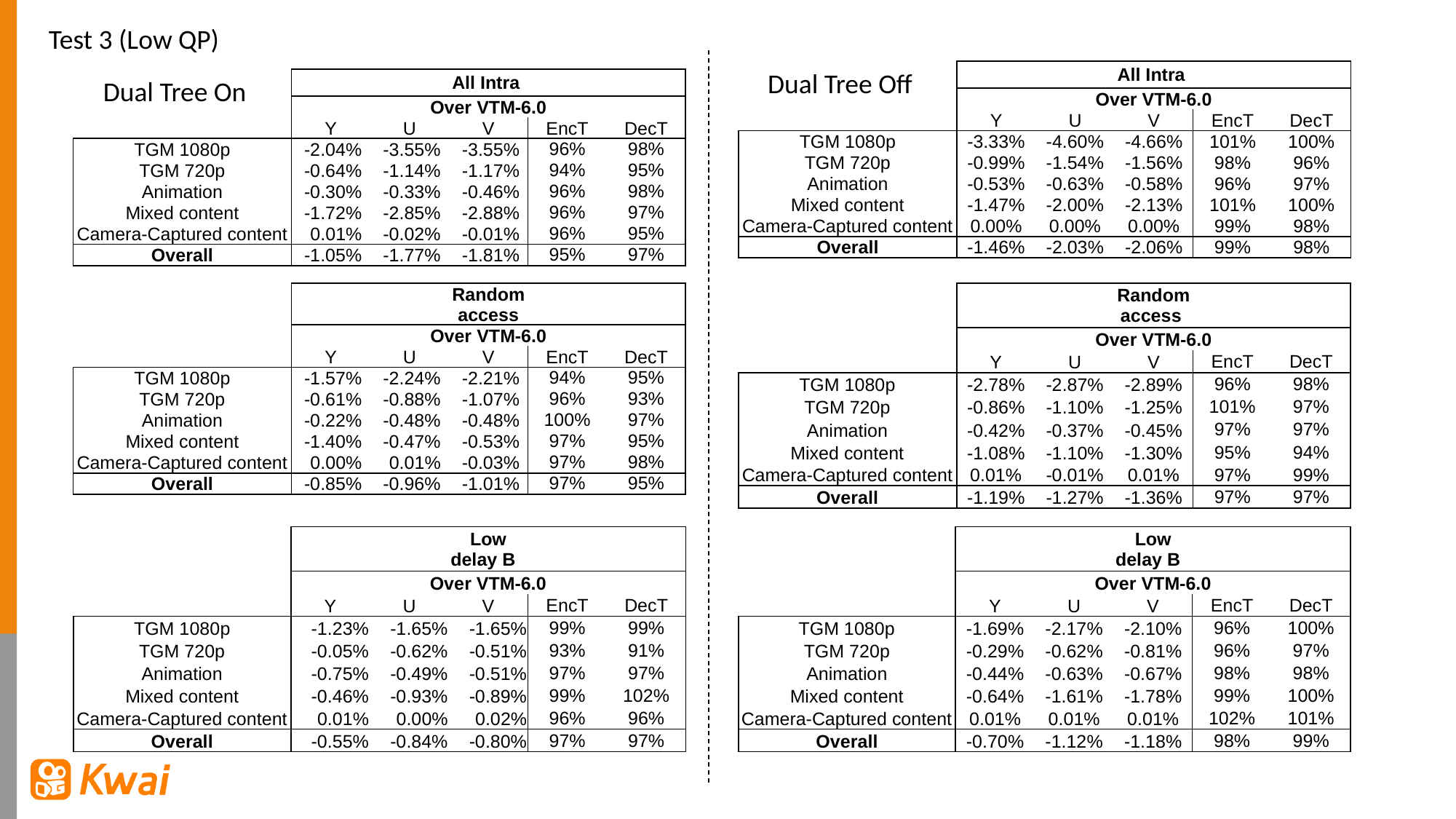

Test 3 (Low QP)

|  |  |  | All Intra |  |  |
| --- | --- | --- | --- | --- | --- |
|  | Over VTM-6.0 |  |  |  |  |
|  | Y | U | V | EncT | DecT |
| TGM 1080p | -3.33% | -4.60% | -4.66% | 101% | 100% |
| TGM 720p | -0.99% | -1.54% | -1.56% | 98% | 96% |
| Animation | -0.53% | -0.63% | -0.58% | 96% | 97% |
| Mixed content | -1.47% | -2.00% | -2.13% | 101% | 100% |
| Camera-Captured content | 0.00% | 0.00% | 0.00% | 99% | 98% |
| Overall | -1.46% | -2.03% | -2.06% | 99% | 98% |
Dual Tree Off
|  |  |  | All Intra |  |  |
| --- | --- | --- | --- | --- | --- |
|  | Over VTM-6.0 |  |  |  |  |
|  | Y | U | V | EncT | DecT |
| TGM 1080p | -2.04% | -3.55% | -3.55% | 96% | 98% |
| TGM 720p | -0.64% | -1.14% | -1.17% | 94% | 95% |
| Animation | -0.30% | -0.33% | -0.46% | 96% | 98% |
| Mixed content | -1.72% | -2.85% | -2.88% | 96% | 97% |
| Camera-Captured content | 0.01% | -0.02% | -0.01% | 96% | 95% |
| Overall | -1.05% | -1.77% | -1.81% | 95% | 97% |
Dual Tree On
|  |  |  | Random access |  |  |
| --- | --- | --- | --- | --- | --- |
|  | Over VTM-6.0 |  |  |  |  |
|  | Y | U | V | EncT | DecT |
| TGM 1080p | -1.57% | -2.24% | -2.21% | 94% | 95% |
| TGM 720p | -0.61% | -0.88% | -1.07% | 96% | 93% |
| Animation | -0.22% | -0.48% | -0.48% | 100% | 97% |
| Mixed content | -1.40% | -0.47% | -0.53% | 97% | 95% |
| Camera-Captured content | 0.00% | 0.01% | -0.03% | 97% | 98% |
| Overall | -0.85% | -0.96% | -1.01% | 97% | 95% |
|  |  |  | Random access |  |  |
| --- | --- | --- | --- | --- | --- |
|  | Over VTM-6.0 |  |  |  |  |
|  | Y | U | V | EncT | DecT |
| TGM 1080p | -2.78% | -2.87% | -2.89% | 96% | 98% |
| TGM 720p | -0.86% | -1.10% | -1.25% | 101% | 97% |
| Animation | -0.42% | -0.37% | -0.45% | 97% | 97% |
| Mixed content | -1.08% | -1.10% | -1.30% | 95% | 94% |
| Camera-Captured content | 0.01% | -0.01% | 0.01% | 97% | 99% |
| Overall | -1.19% | -1.27% | -1.36% | 97% | 97% |
|  |  |  | Low delay B |  |  |
| --- | --- | --- | --- | --- | --- |
|  | Over VTM-6.0 |  |  |  |  |
|  | Y | U | V | EncT | DecT |
| TGM 1080p | -1.23% | -1.65% | -1.65% | 99% | 99% |
| TGM 720p | -0.05% | -0.62% | -0.51% | 93% | 91% |
| Animation | -0.75% | -0.49% | -0.51% | 97% | 97% |
| Mixed content | -0.46% | -0.93% | -0.89% | 99% | 102% |
| Camera-Captured content | 0.01% | 0.00% | 0.02% | 96% | 96% |
| Overall | -0.55% | -0.84% | -0.80% | 97% | 97% |
|  |  |  | Low delay B |  |  |
| --- | --- | --- | --- | --- | --- |
|  | Over VTM-6.0 |  |  |  |  |
|  | Y | U | V | EncT | DecT |
| TGM 1080p | -1.69% | -2.17% | -2.10% | 96% | 100% |
| TGM 720p | -0.29% | -0.62% | -0.81% | 96% | 97% |
| Animation | -0.44% | -0.63% | -0.67% | 98% | 98% |
| Mixed content | -0.64% | -1.61% | -1.78% | 99% | 100% |
| Camera-Captured content | 0.01% | 0.01% | 0.01% | 102% | 101% |
| Overall | -0.70% | -1.12% | -1.18% | 98% | 99% |